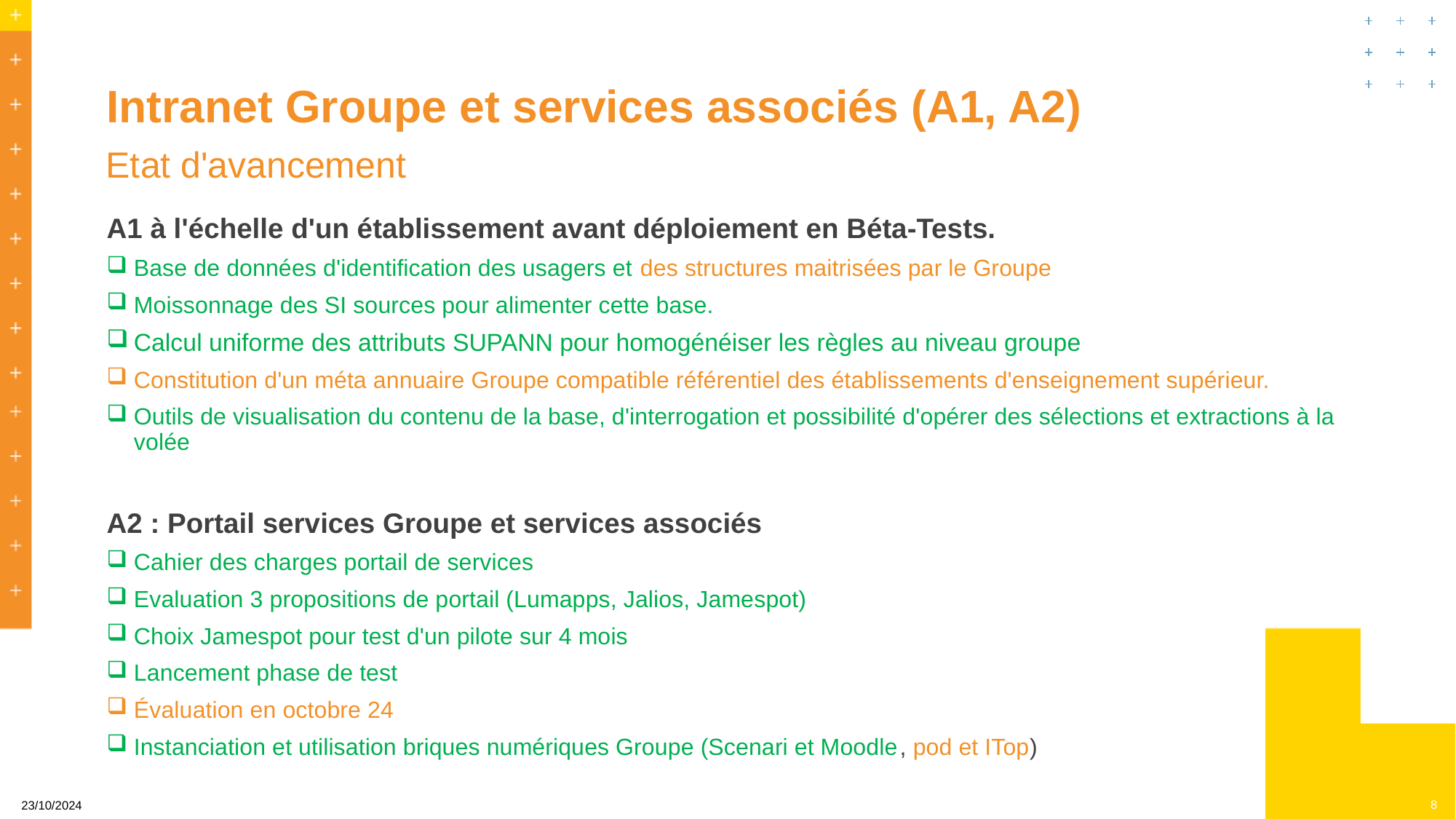

# Intranet Groupe et services associés (A1, A2)
Etat d'avancement
A1 à l'échelle d'un établissement avant déploiement en Béta-Tests.
Base de données d'identification des usagers et des structures maitrisées par le Groupe
Moissonnage des SI sources pour alimenter cette base.
Calcul uniforme des attributs SUPANN pour homogénéiser les règles au niveau groupe
Constitution d'un méta annuaire Groupe compatible référentiel des établissements d'enseignement supérieur.
Outils de visualisation du contenu de la base, d'interrogation et possibilité d'opérer des sélections et extractions à la volée

A2 : Portail services Groupe et services associés
Cahier des charges portail de services
Evaluation 3 propositions de portail (Lumapps, Jalios, Jamespot)
Choix Jamespot pour test d'un pilote sur 4 mois
Lancement phase de test
Évaluation en octobre 24
Instanciation et utilisation briques numériques Groupe (Scenari et Moodle, pod et ITop)

8
23/10/2024